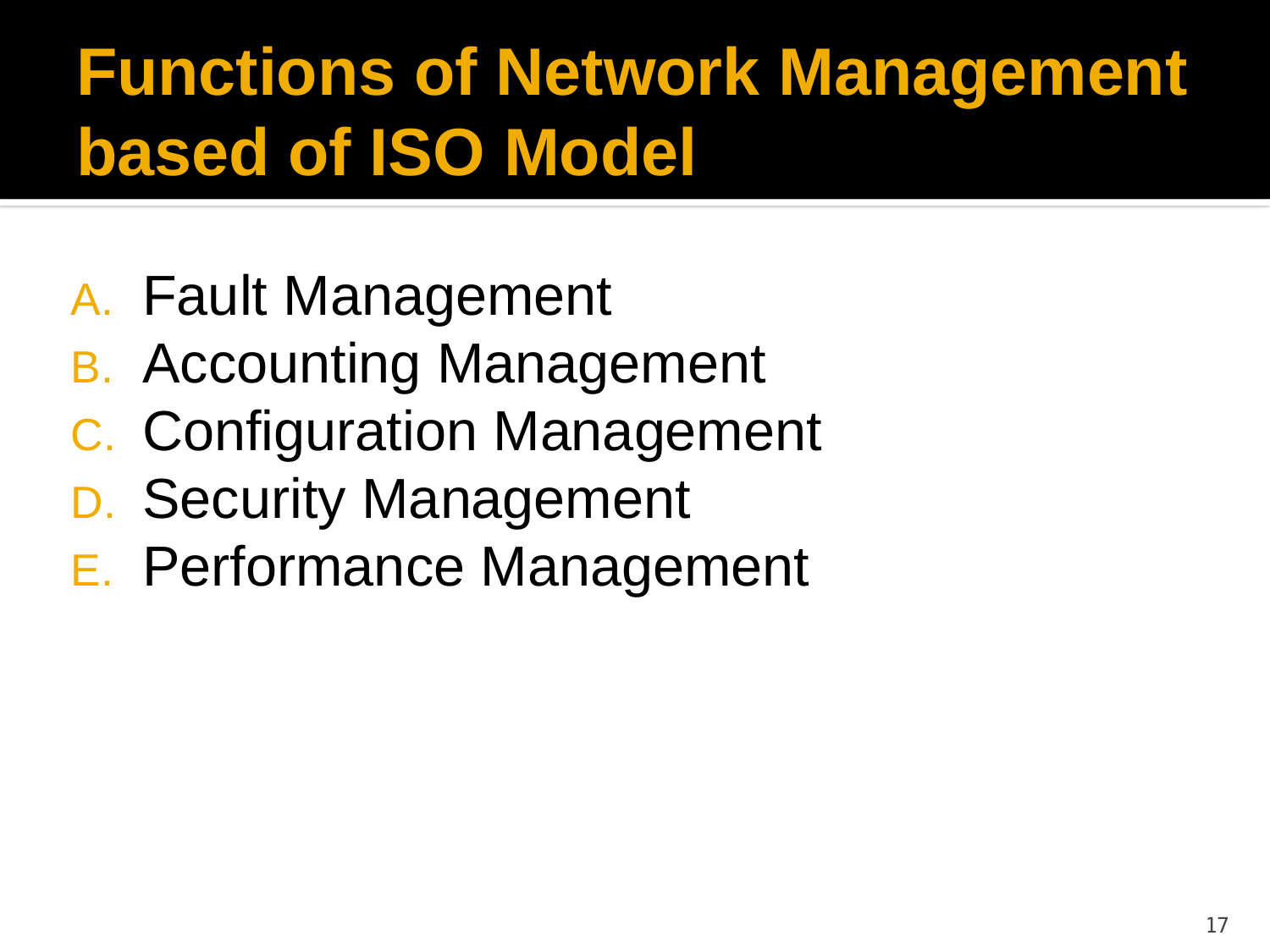

# Functions of Network Management based of ISO Model
Fault Management
Accounting Management
Configuration Management
Security Management
Performance Management
17